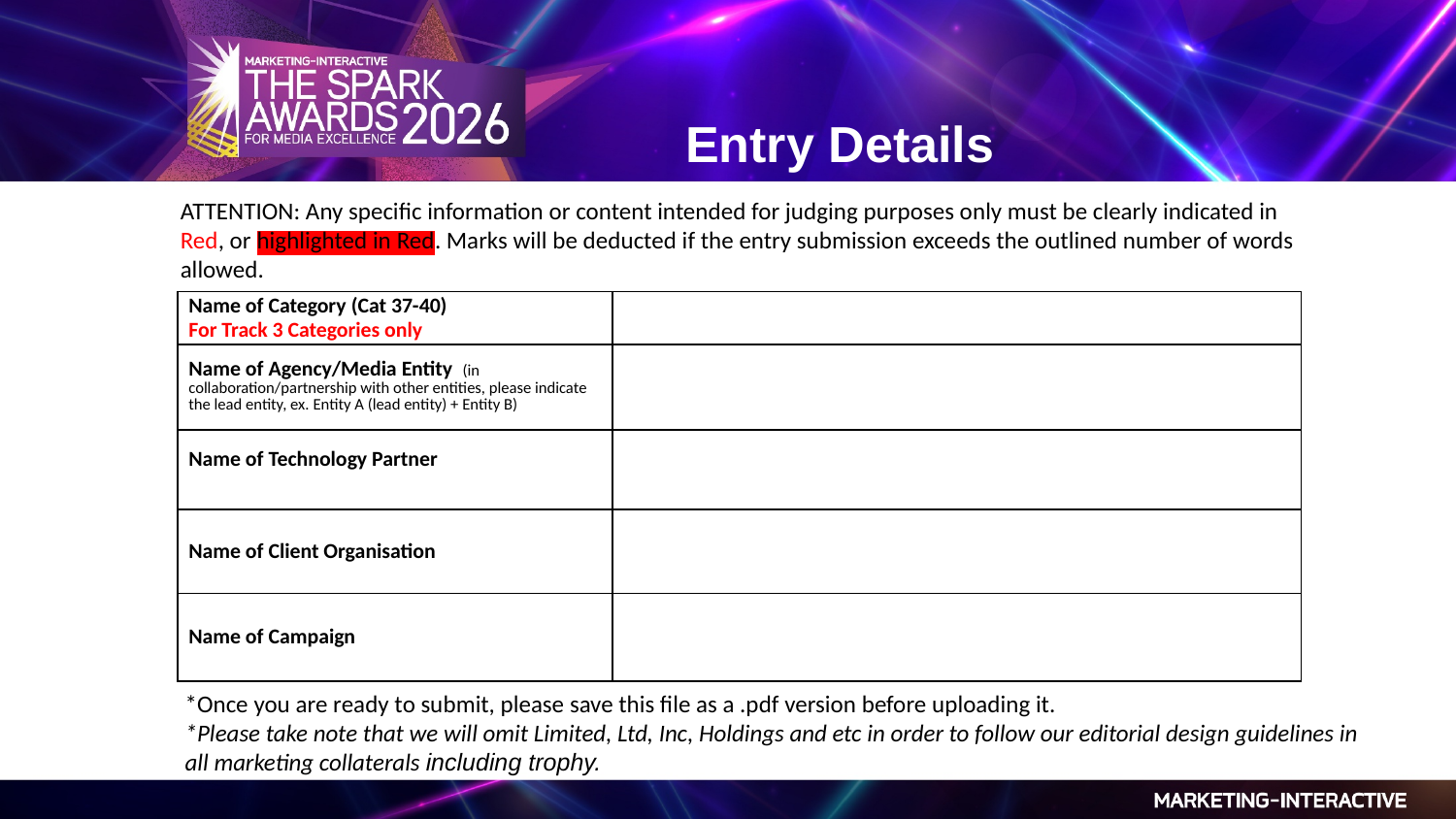

Entry Details
ATTENTION: Any specific information or content intended for judging purposes only must be clearly indicated in Red, or highlighted in Red. Marks will be deducted if the entry submission exceeds the outlined number of words allowed.
| Name of Category (Cat 37-40) For Track 3 Categories only |  |
| --- | --- |
| Name of Agency/Media Entity (in collaboration/partnership with other entities, please indicate the lead entity, ex. Entity A (lead entity) + Entity B) |  |
| Name of Technology Partner |  |
| Name of Client Organisation |  |
| Name of Campaign |  |
*Once you are ready to submit, please save this file as a .pdf version before uploading it.
*Please take note that we will omit Limited, Ltd, Inc, Holdings and etc in order to follow our editorial design guidelines in all marketing collaterals including trophy.